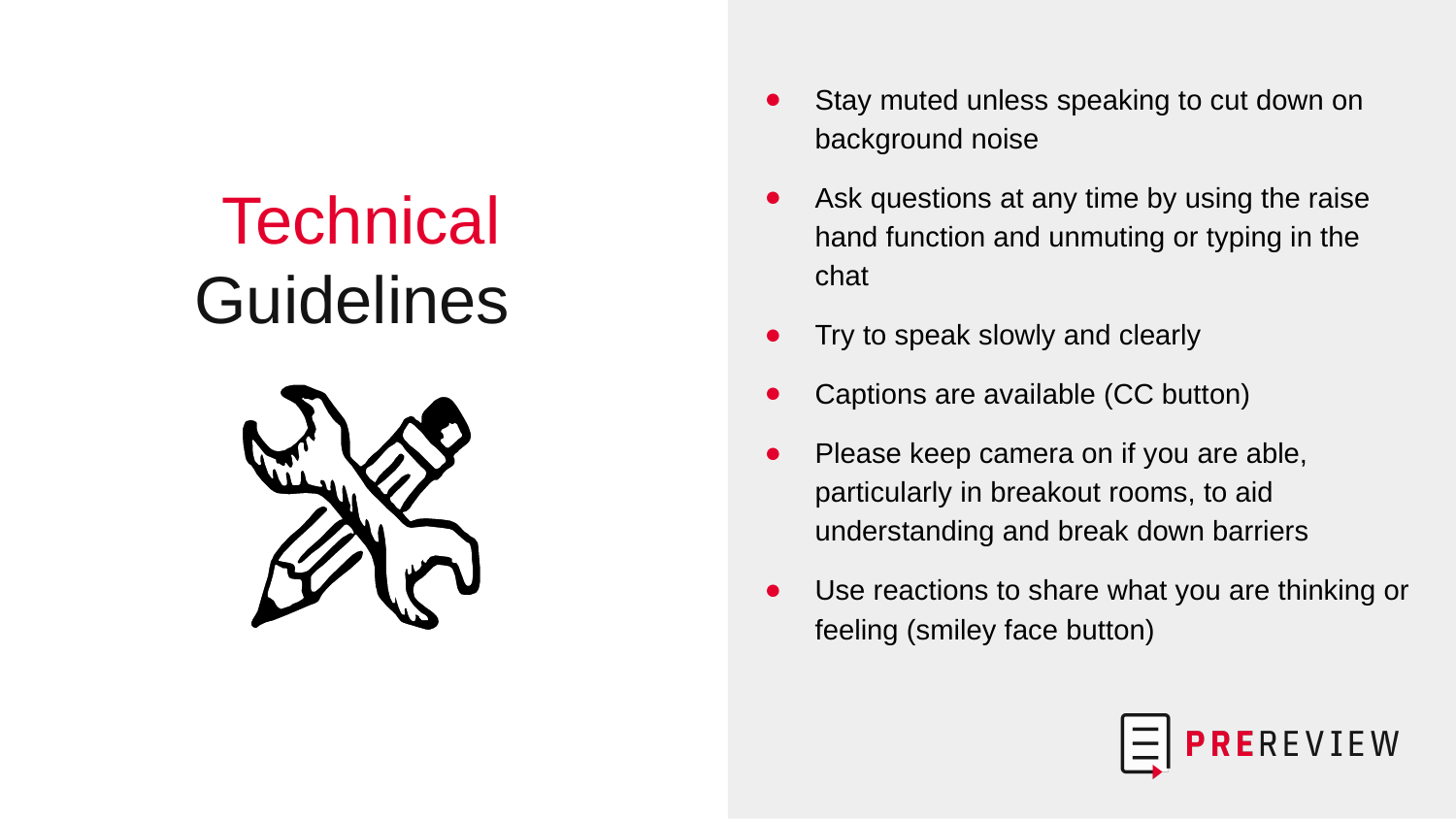

Stay muted unless speaking to cut down on background noise
Ask questions at any time by using the raise hand function and unmuting or typing in the chat
Try to speak slowly and clearly
Captions are available (CC button)
Please keep camera on if you are able, particularly in breakout rooms, to aid understanding and break down barriers
Use reactions to share what you are thinking or feeling (smiley face button)
Technical
Guidelines